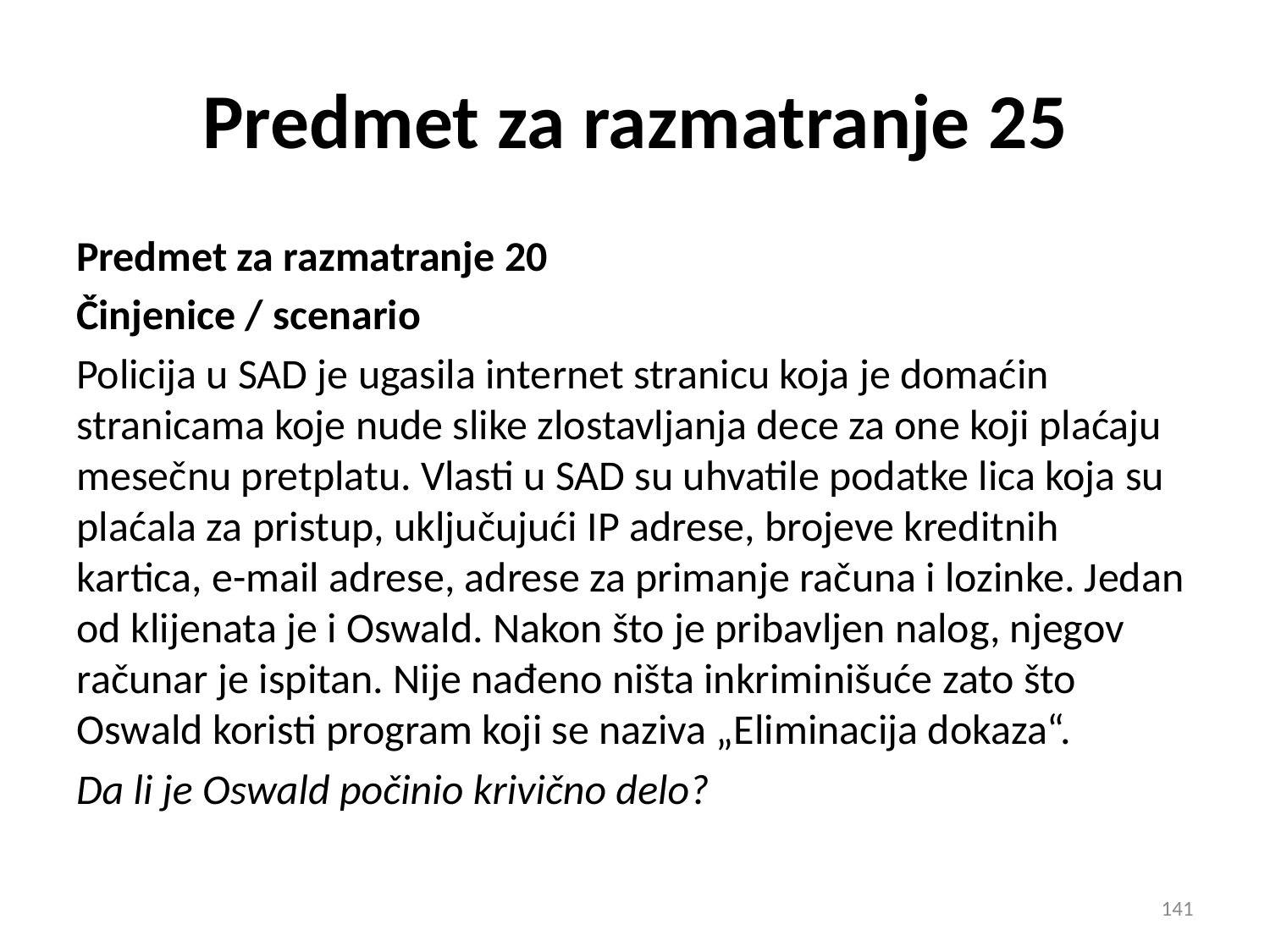

Predmet za razmatranje 25
Predmet za razmatranje 20
Činjenice / scenario
Policija u SAD je ugasila internet stranicu koja je domaćin stranicama koje nude slike zlostavljanja dece za one koji plaćaju mesečnu pretplatu. Vlasti u SAD su uhvatile podatke lica koja su plaćala za pristup, uključujući IP adrese, brojeve kreditnih kartica, e-mail adrese, adrese za primanje računa i lozinke. Jedan od klijenata je i Oswald. Nakon što je pribavljen nalog, njegov računar je ispitan. Nije nađeno ništa inkriminišuće zato što Oswald koristi program koji se naziva „Eliminacija dokaza“.
Da li je Oswald počinio krivično delo?
141